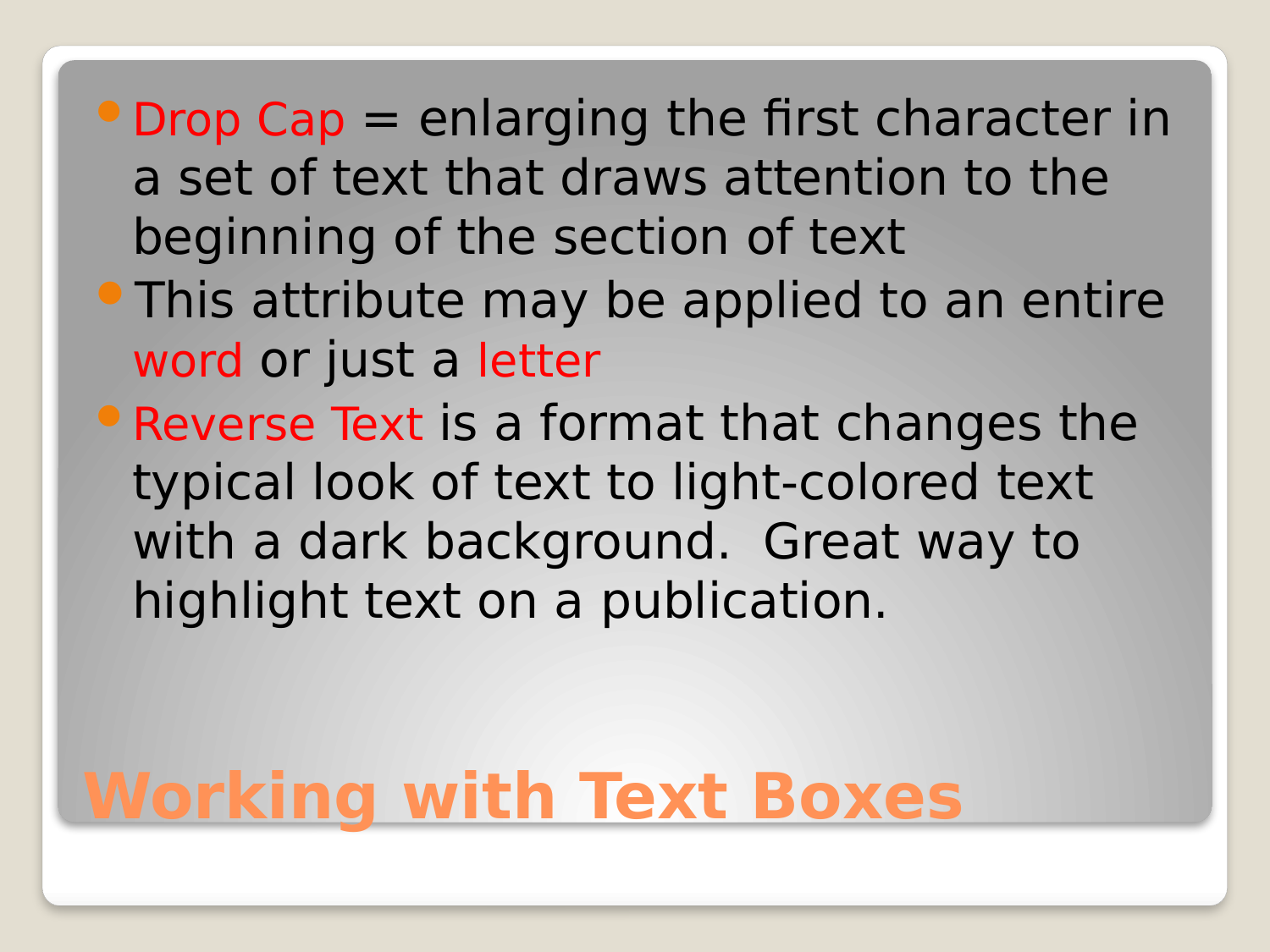

Drop Cap = enlarging the first character in a set of text that draws attention to the beginning of the section of text
This attribute may be applied to an entire word or just a letter
Reverse Text is a format that changes the typical look of text to light-colored text with a dark background.  Great way to highlight text on a publication.
# Working with Text Boxes